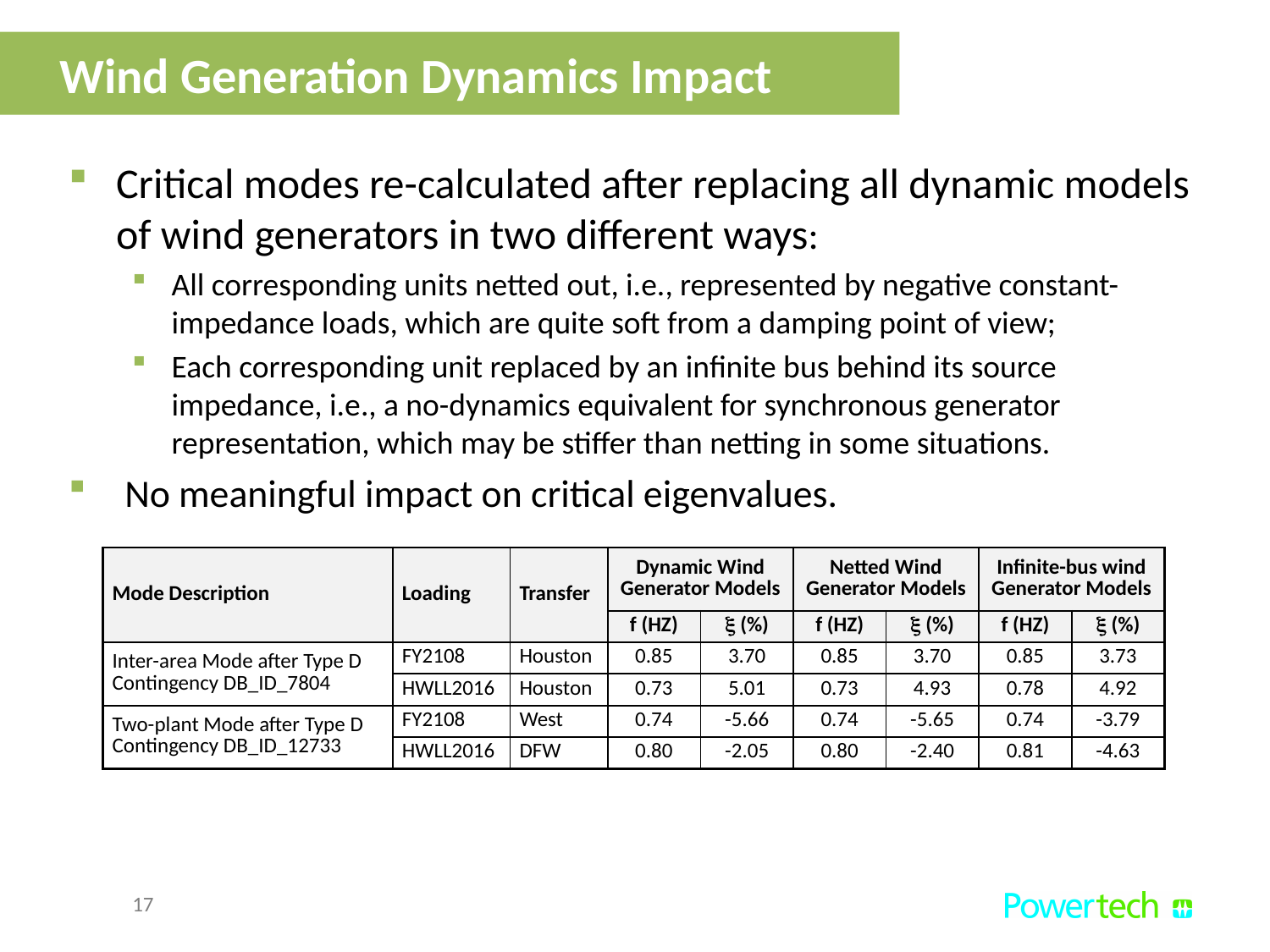

Wind Generation Dynamics Impact
Critical modes re-calculated after replacing all dynamic models of wind generators in two different ways:
All corresponding units netted out, i.e., represented by negative constant-impedance loads, which are quite soft from a damping point of view;
Each corresponding unit replaced by an infinite bus behind its source impedance, i.e., a no-dynamics equivalent for synchronous generator representation, which may be stiffer than netting in some situations.
 No meaningful impact on critical eigenvalues.
| Mode Description | Loading | Transfer | Dynamic Wind Generator Models |  | Netted Wind Generator Models |  | Infinite-bus wind Generator Models |  |
| --- | --- | --- | --- | --- | --- | --- | --- | --- |
|  |  |  | f (HZ) | ξ (%) | f (HZ) | ξ (%) | f (HZ) | ξ (%) |
| Inter-area Mode after Type D Contingency DB\_ID\_7804 | FY2108 | Houston | 0.85 | 3.70 | 0.85 | 3.70 | 0.85 | 3.73 |
|  | HWLL2016 | Houston | 0.73 | 5.01 | 0.73 | 4.93 | 0.78 | 4.92 |
| Two-plant Mode after Type D Contingency DB\_ID\_12733 | FY2108 | West | 0.74 | -5.66 | 0.74 | -5.65 | 0.74 | -3.79 |
|  | HWLL2016 | DFW | 0.80 | -2.05 | 0.80 | -2.40 | 0.81 | -4.63 |
17